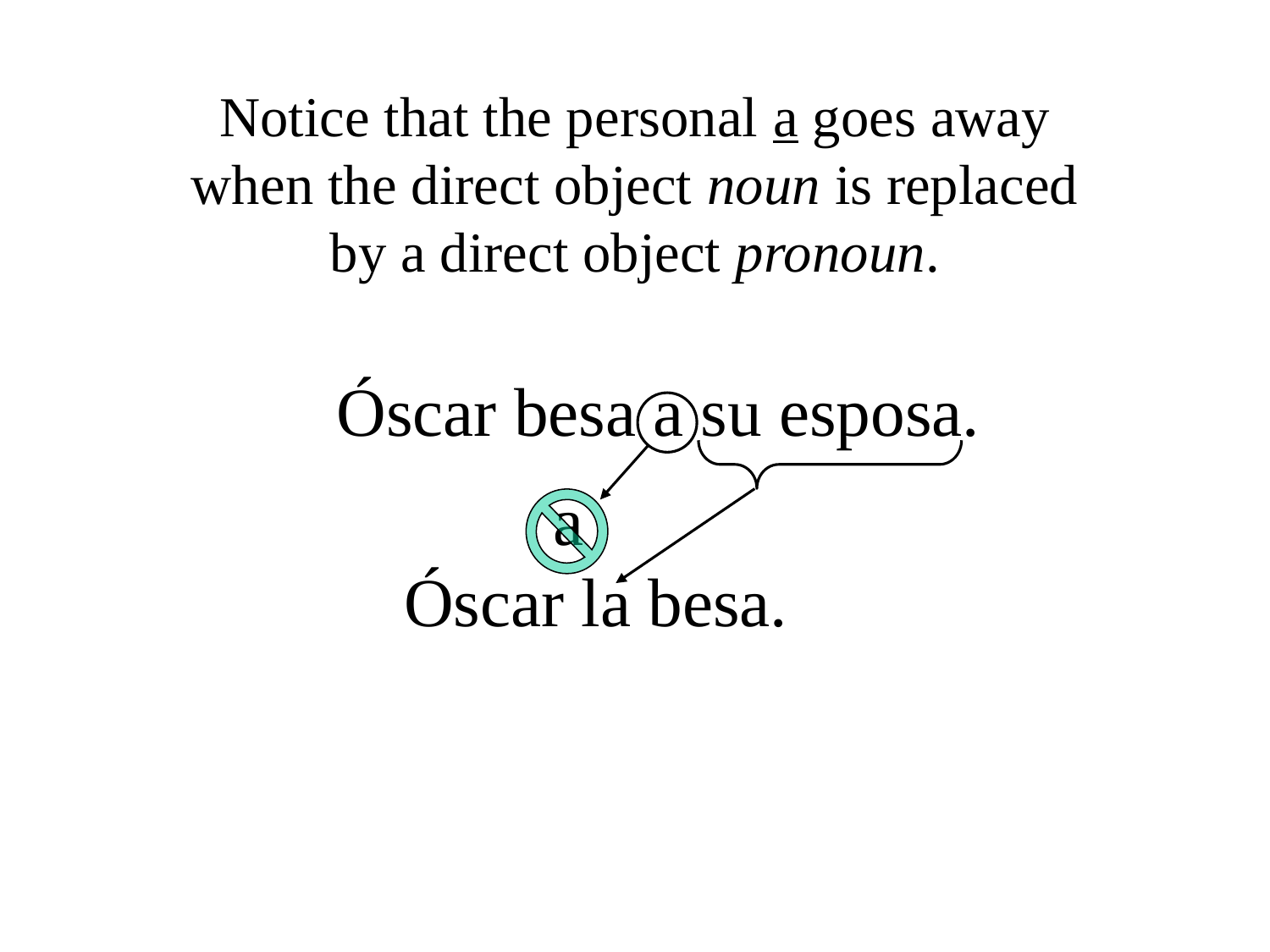

Notice that the personal a goes away when the direct object noun is replaced by a direct object pronoun.
 Óscar besa a su esposa.

a

Óscar la besa.